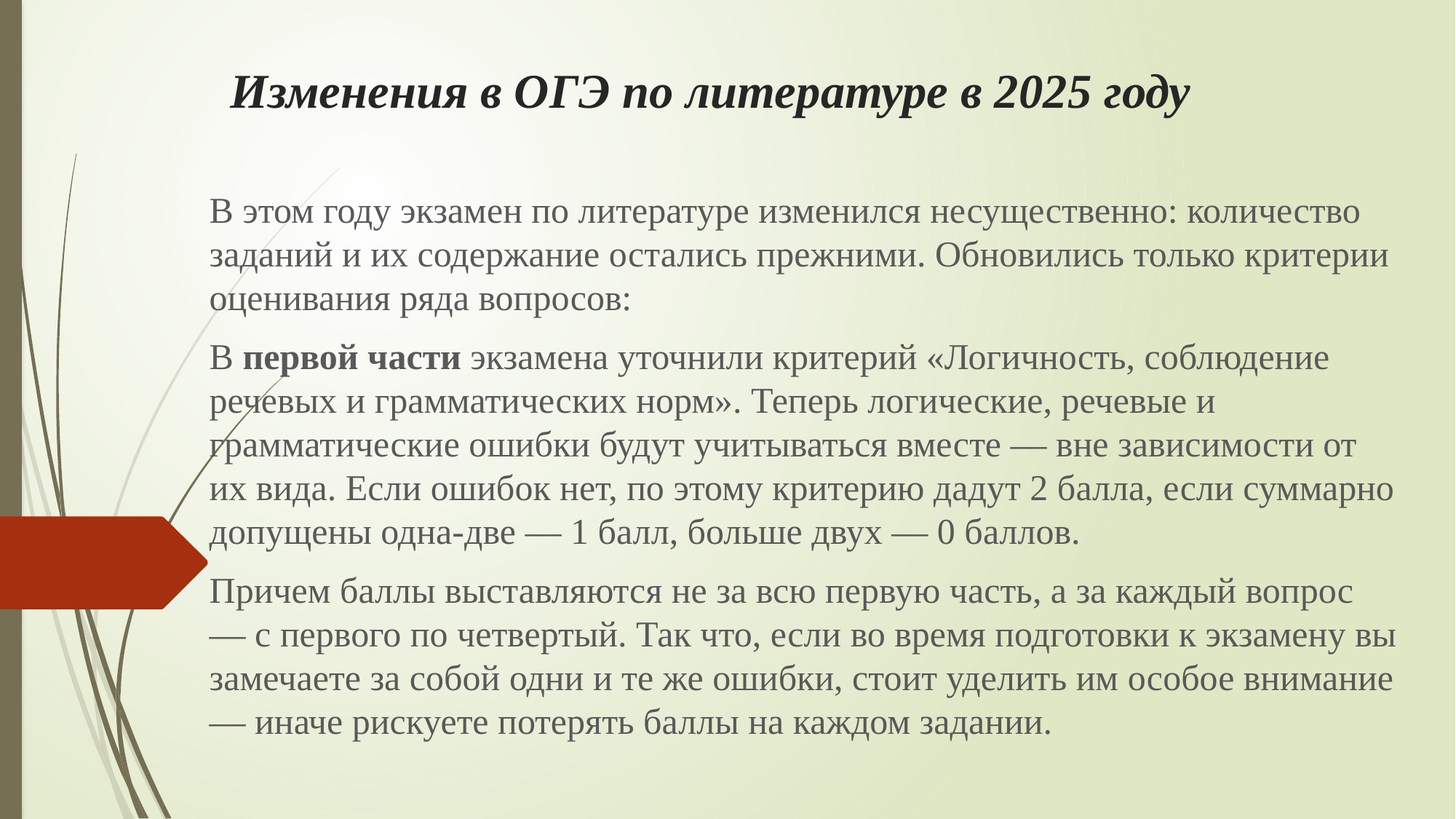

# Изменения в ОГЭ по литературе в 2025 году
В этом году экзамен по литературе изменился несущественно: количество заданий и их содержание остались прежними. Обновились только критерии оценивания ряда вопросов:
В первой части экзамена уточнили критерий «Логичность, соблюдение речевых и грамматических норм». Теперь логические, речевые и грамматические ошибки будут учитываться вместе — вне зависимости от их вида. Если ошибок нет, по этому критерию дадут 2 балла, если суммарно допущены одна-две — 1 балл, больше двух — 0 баллов.
Причем баллы выставляются не за всю первую часть, а за каждый вопрос — с первого по четвертый. Так что, если во время подготовки к экзамену вы замечаете за собой одни и те же ошибки, стоит уделить им особое внимание — иначе рискуете потерять баллы на каждом задании.